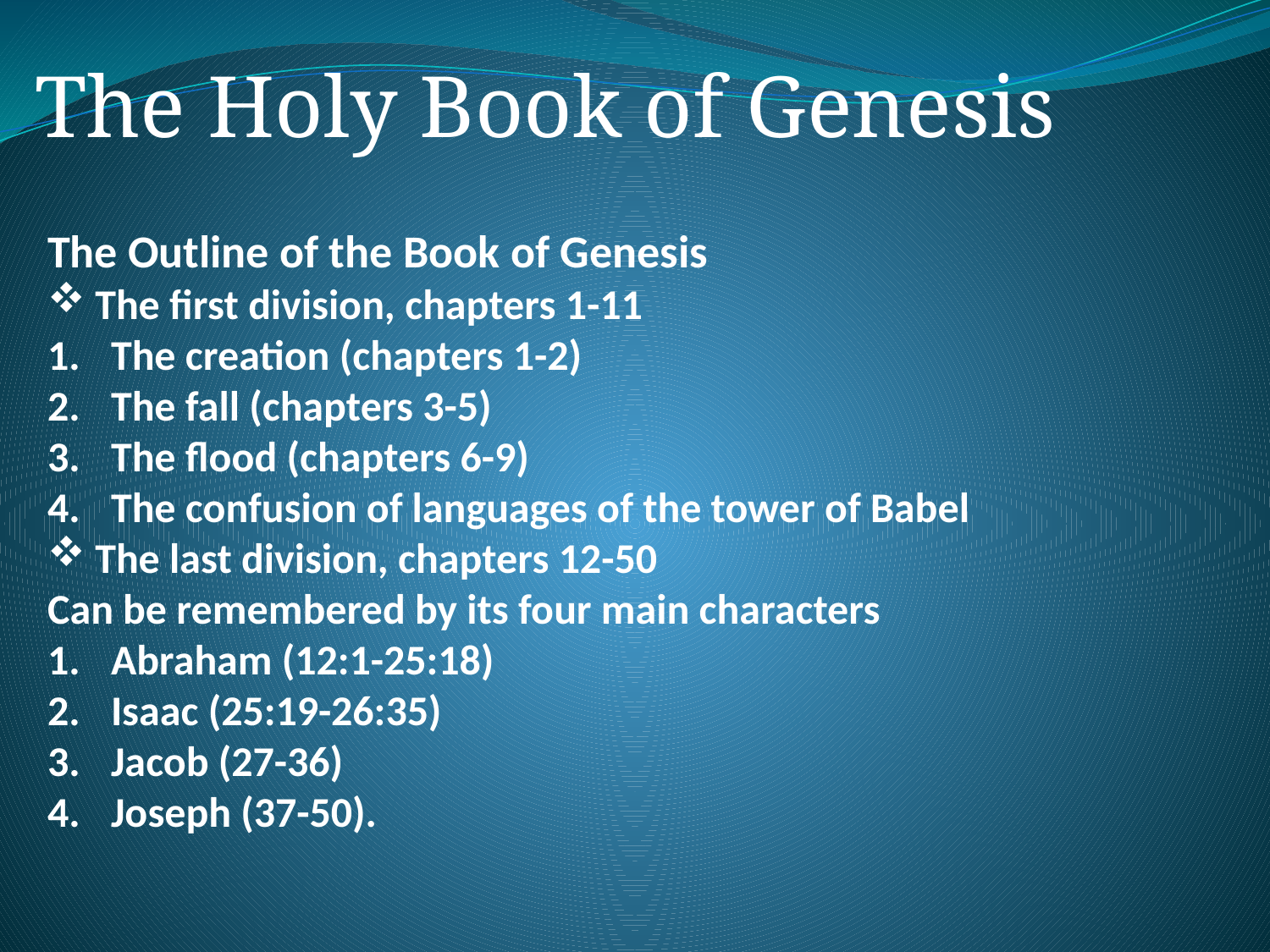

The Holy Book of Genesis

The Outline of the Book of Genesis
The first division, chapters 1-11
The creation (chapters 1-2)
The fall (chapters 3-5)
The flood (chapters 6-9)
The confusion of languages of the tower of Babel
The last division, chapters 12-50
Can be remembered by its four main characters
Abraham (12:1-25:18)
Isaac (25:19-26:35)
Jacob (27-36)
Joseph (37-50).